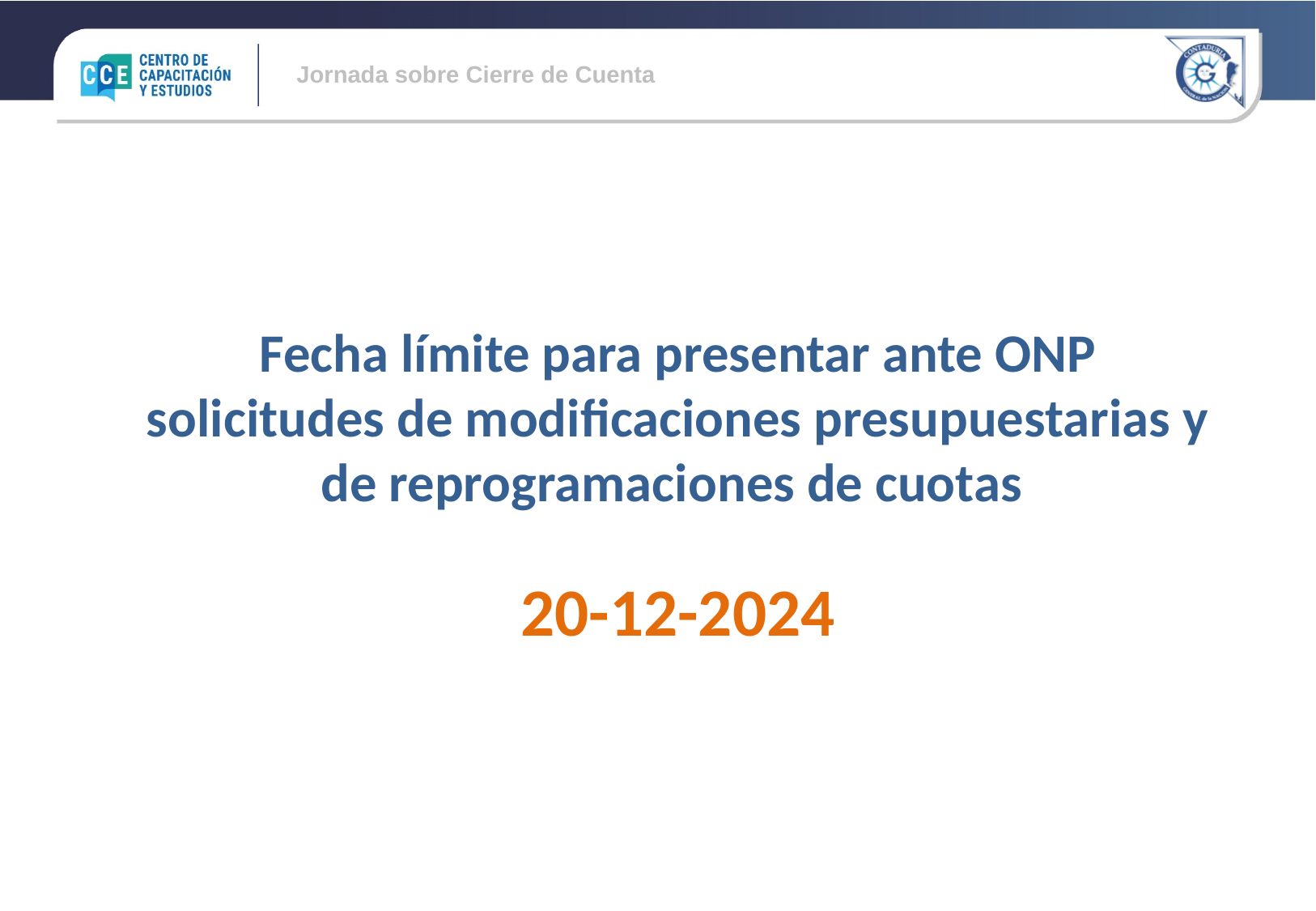

Fecha límite para presentar ante ONP solicitudes de modificaciones presupuestarias y de reprogramaciones de cuotas
20-12-2024